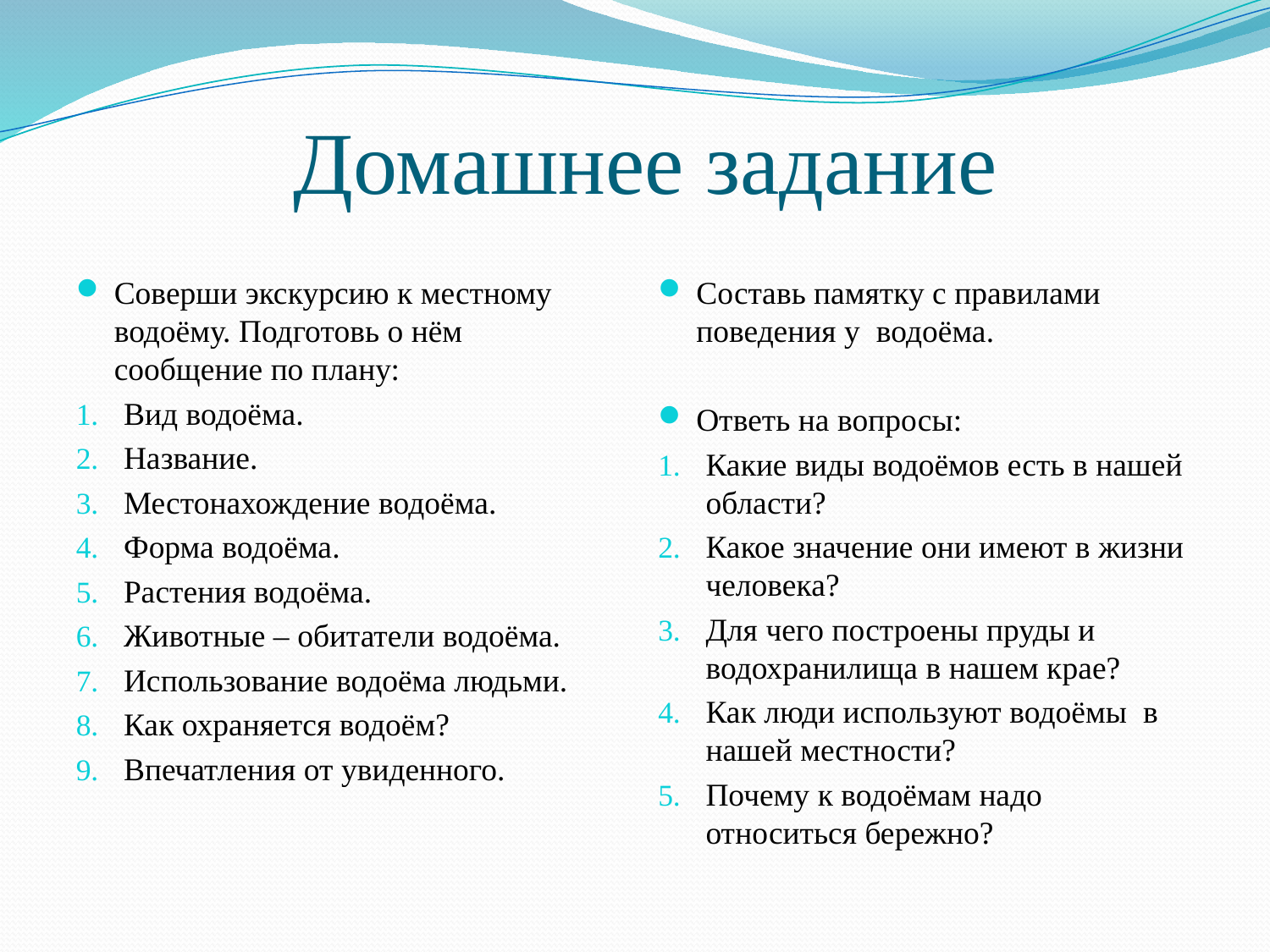

# Домашнее задание
Соверши экскурсию к местному водоёму. Подготовь о нём сообщение по плану:
Вид водоёма.
Название.
Местонахождение водоёма.
Форма водоёма.
Растения водоёма.
Животные – обитатели водоёма.
Использование водоёма людьми.
Как охраняется водоём?
Впечатления от увиденного.
Составь памятку с правилами поведения у  водоёма.

Ответь на вопросы:
Какие виды водоёмов есть в нашей области?
Какое значение они имеют в жизни человека?
Для чего построены пруды и водохранилища в нашем крае?
Как люди используют водоёмы  в нашей местности?
Почему к водоёмам надо относиться бережно?